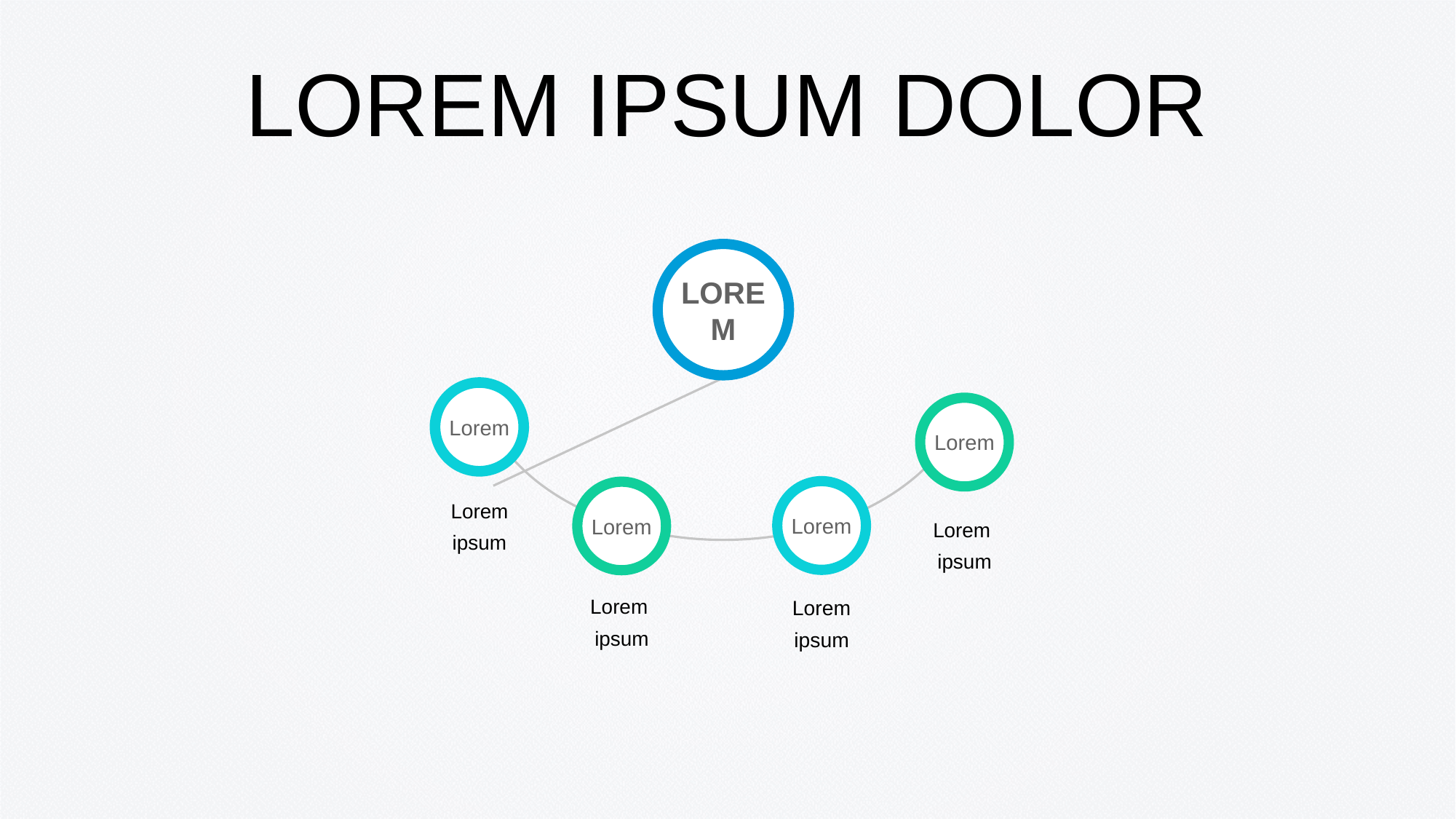

# LOREM IPSUM DOLOR
LOREM
Lorem
Lorem

Lorem
Lorem
Lorem
ipsum
Lorem
ipsum
Lorem
ipsum
Lorem
ipsum